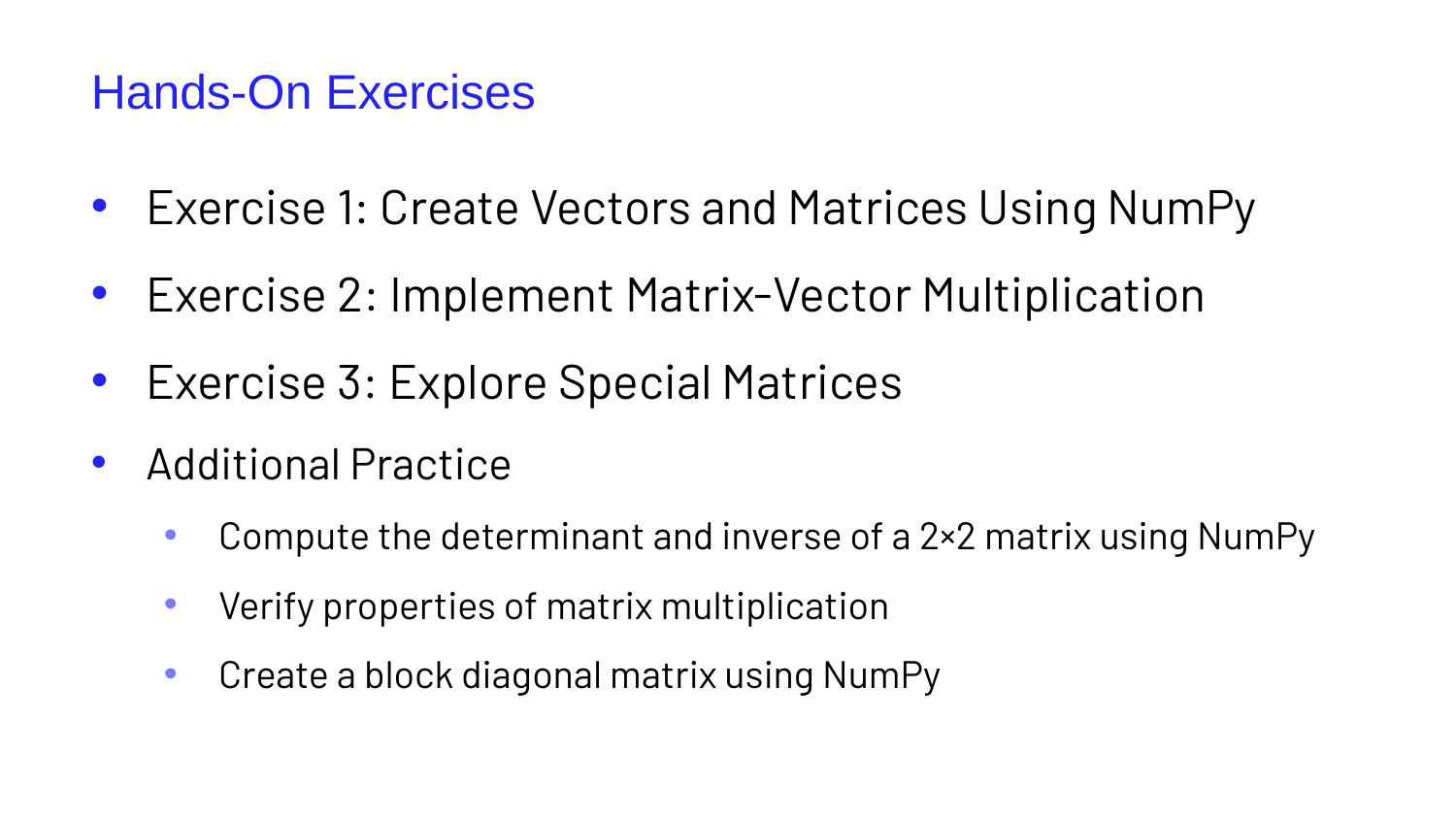

Hands-On Exercises
Exercise 1: Create Vectors and Matrices Using NumPy
Exercise 2: Implement Matrix-Vector Multiplication
Exercise 3: Explore Special Matrices
Additional Practice
Compute the determinant and inverse of a 2×2 matrix using NumPy
Verify properties of matrix multiplication
Create a block diagonal matrix using NumPy